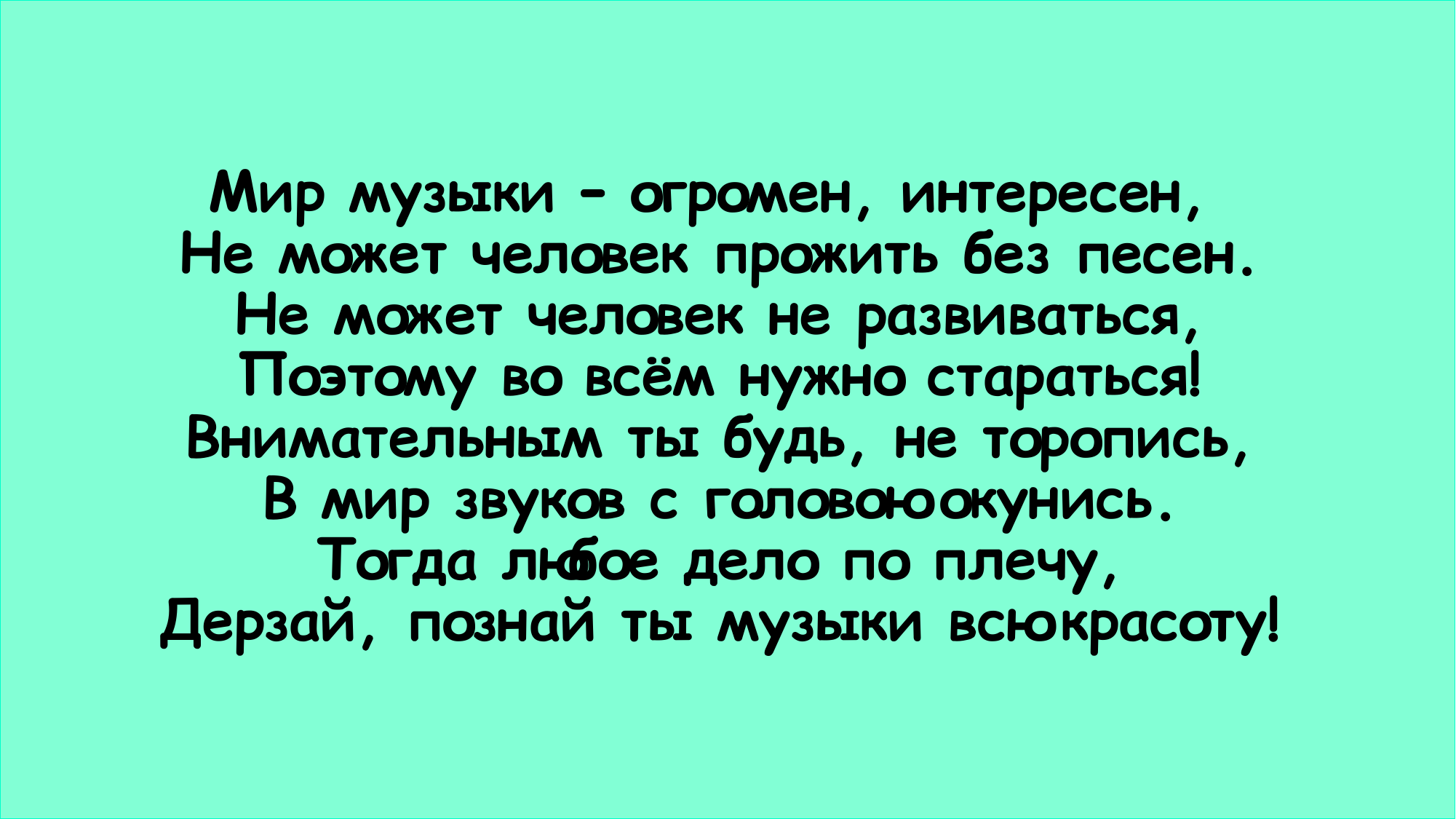

# Мир музыки – огромен, интересен, Не может человек прожить без песен. Не может человек не развиваться, Поэтому во всём нужно стараться! Внимательным ты будь, не торопись, В мир звуков с головою окунись. Тогда любое дело по плечу, Дерзай, познай ты музыки всю красоту!